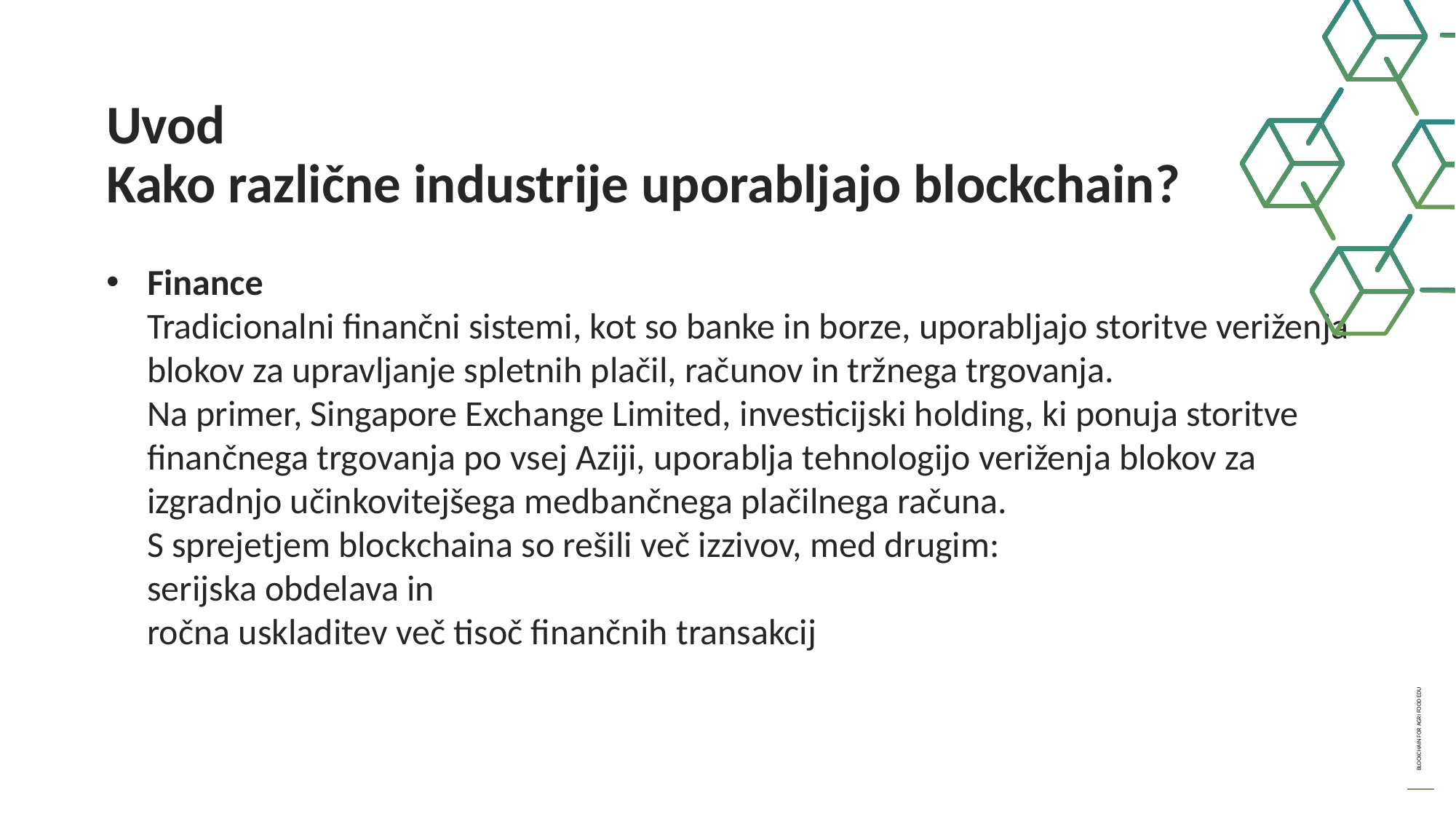

Uvod
Kako različne industrije uporabljajo blockchain?
Finance
Tradicionalni finančni sistemi, kot so banke in borze, uporabljajo storitve veriženja blokov za upravljanje spletnih plačil, računov in tržnega trgovanja.
Na primer, Singapore Exchange Limited, investicijski holding, ki ponuja storitve finančnega trgovanja po vsej Aziji, uporablja tehnologijo veriženja blokov za izgradnjo učinkovitejšega medbančnega plačilnega računa.
S sprejetjem blockchaina so rešili več izzivov, med drugim:
serijska obdelava in
ročna uskladitev več tisoč finančnih transakcij